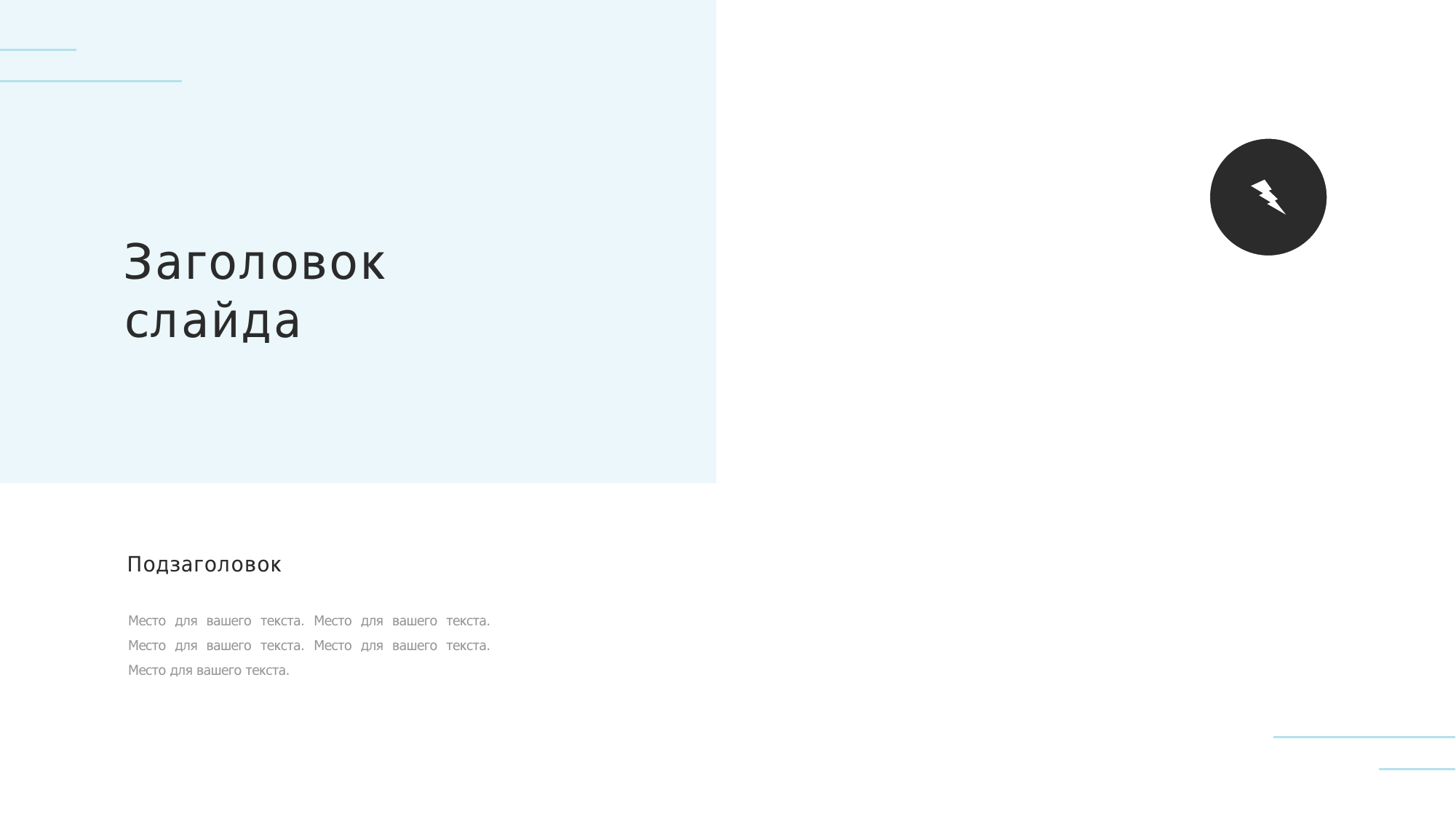

Заголовок слайда
Подзаголовок
Место для вашего текста. Место для вашего текста. Место для вашего текста. Место для вашего текста. Место для вашего текста.